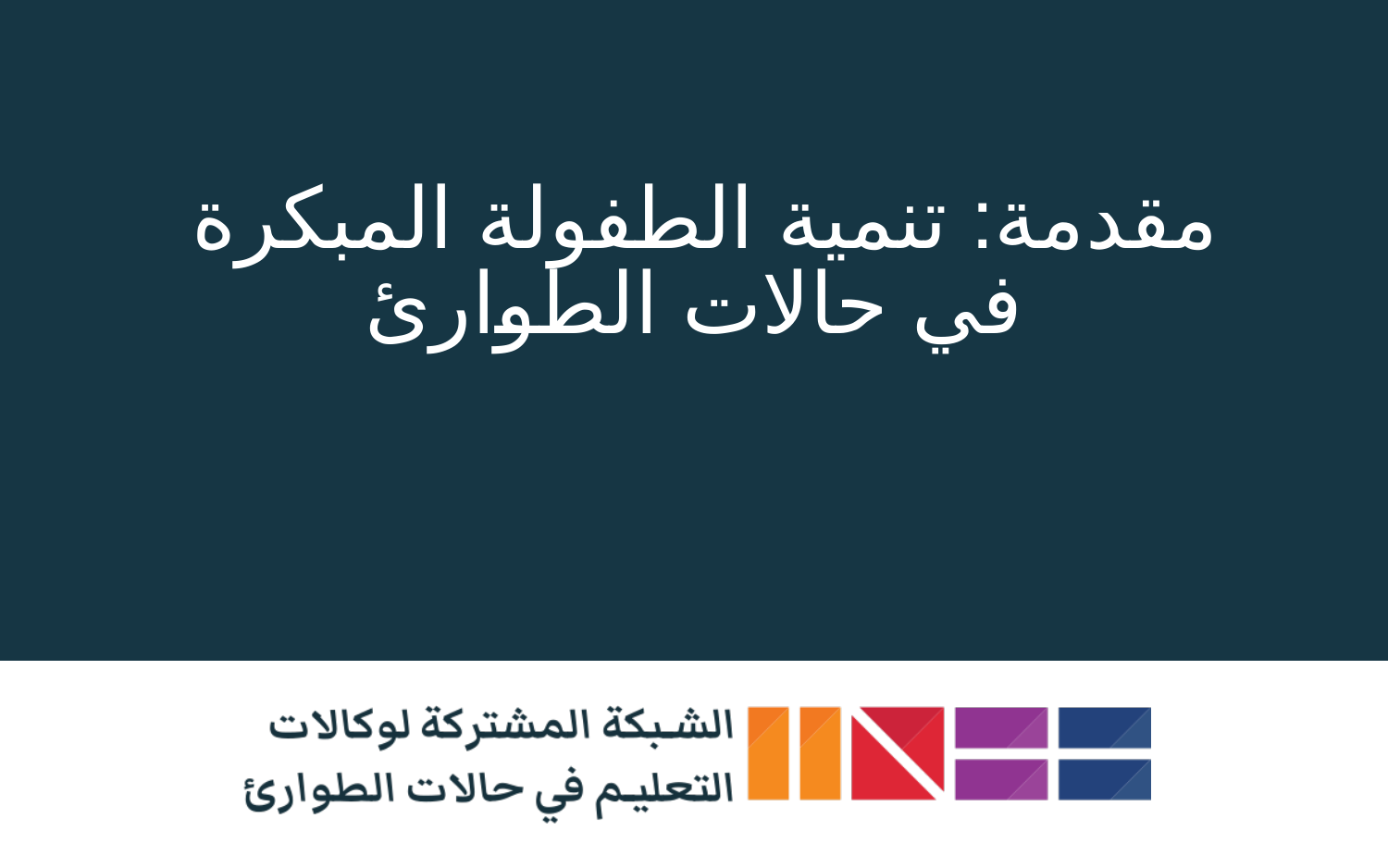

# مقدمة: تنمية الطفولة المبكرة في حالات الطوارئ